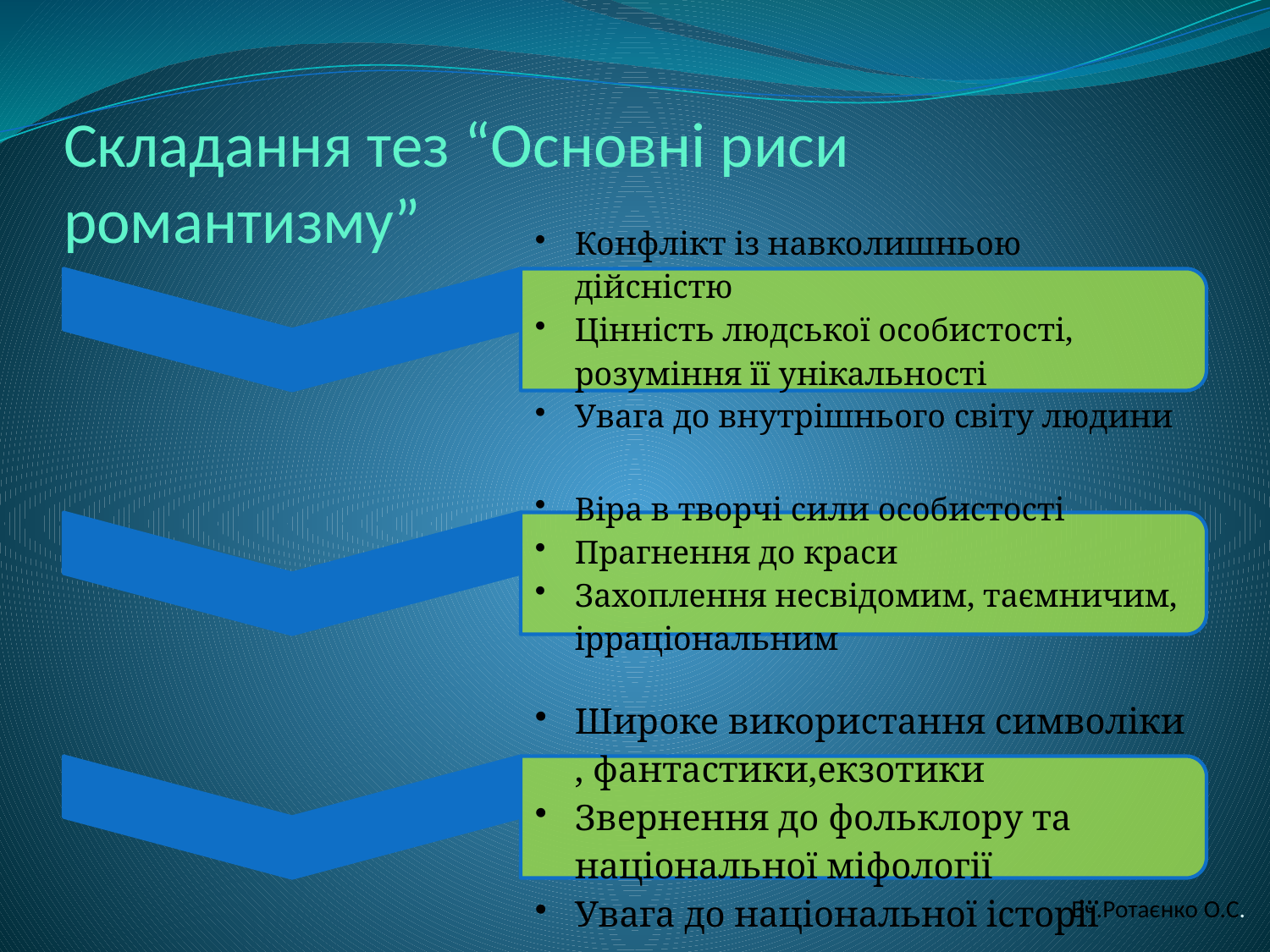

# Складання тез “Основні риси романтизму”
Конфлікт із навколишньою дійсністю
Увага до внутрішнього світу людини
Віра в творчі сили особистості
Широке використання символіки , фантастики,екзотики
Цінність людської особистості, розуміння її унікальності
Прагнення до краси
Захоплення несвідомим, таємничим, ірраціональним
Звернення до фольклору та національної міфології
Увага до національної історії
                           Вч.Ротаєнко О.С.